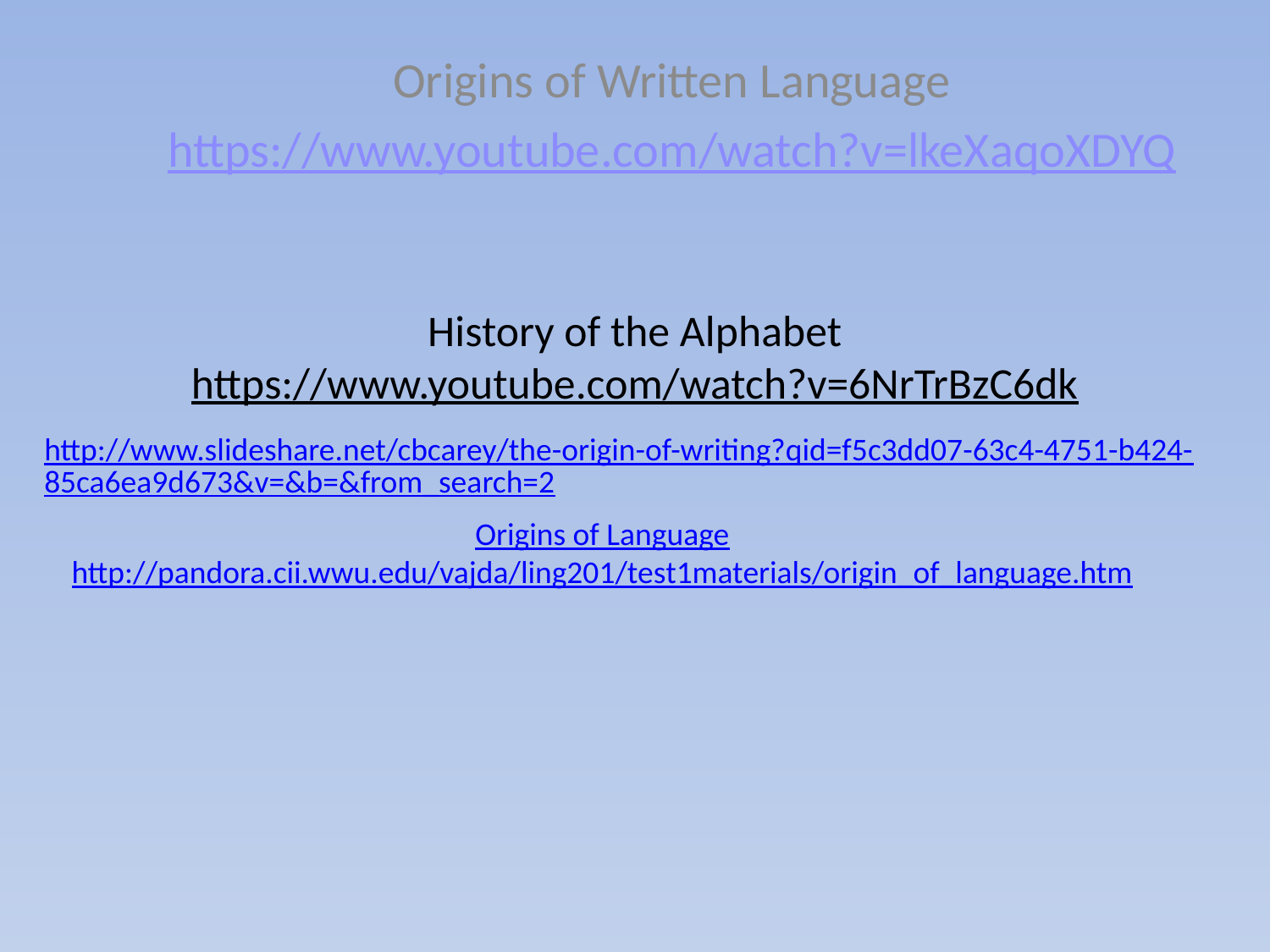

Origins of Written Language
https://www.youtube.com/watch?v=lkeXaqoXDYQ

# History of the Alphabet https://www.youtube.com/watch?v=6NrTrBzC6dk
http://www.slideshare.net/cbcarey/the-origin-of-writing?qid=f5c3dd07-63c4-4751-b424-85ca6ea9d673&v=&b=&from_search=2

Origins of Language
http://pandora.cii.wwu.edu/vajda/ling201/test1materials/origin_of_language.htm